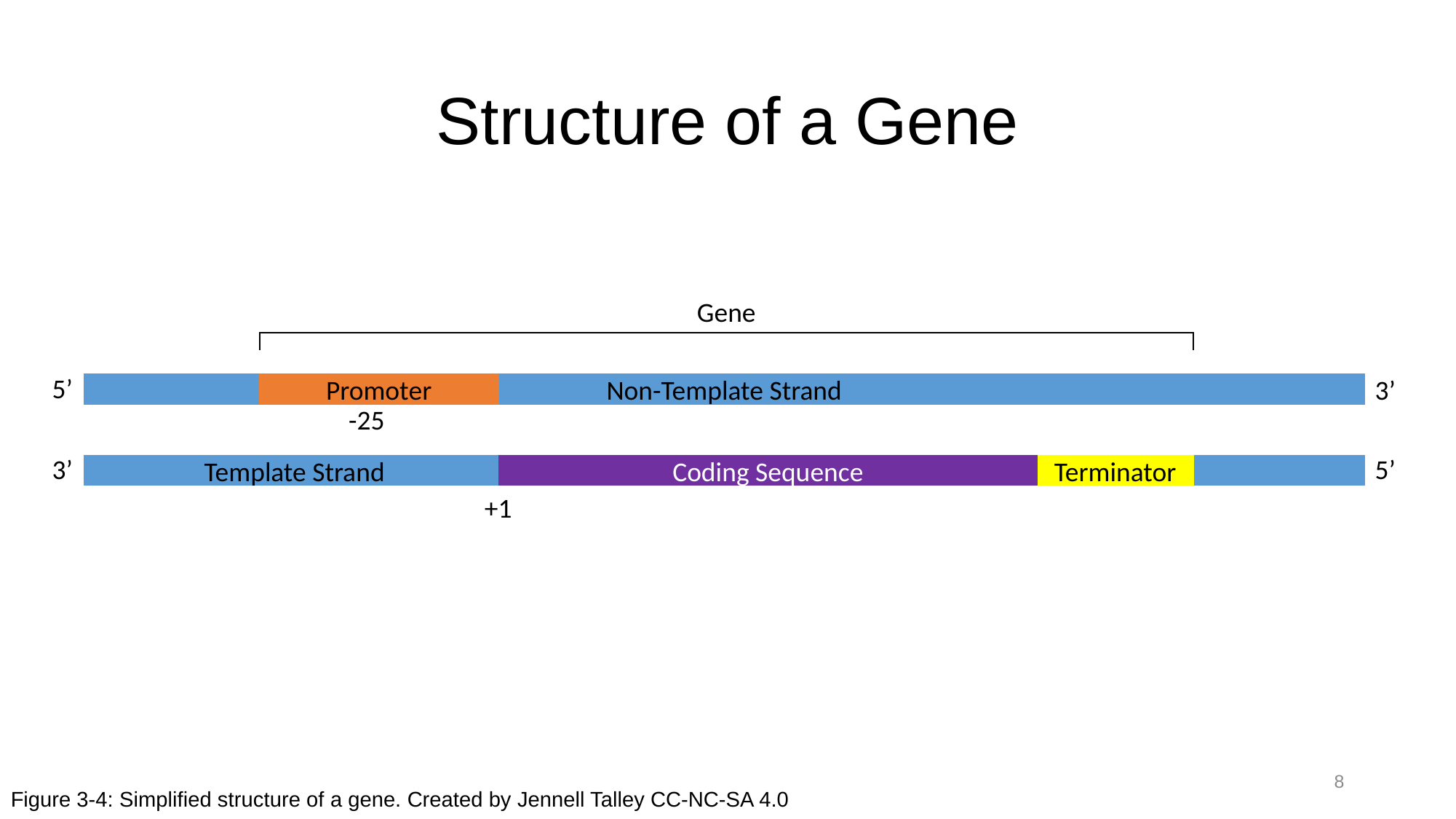

# Structure of a Gene
Gene

5’
3’
Non-Template Strand
Promoter
-25
3’
5’
	Template Strand
Coding Sequence
Terminator
+1
8
Figure 3-4: Simplified structure of a gene. Created by Jennell Talley CC-NC-SA 4.0